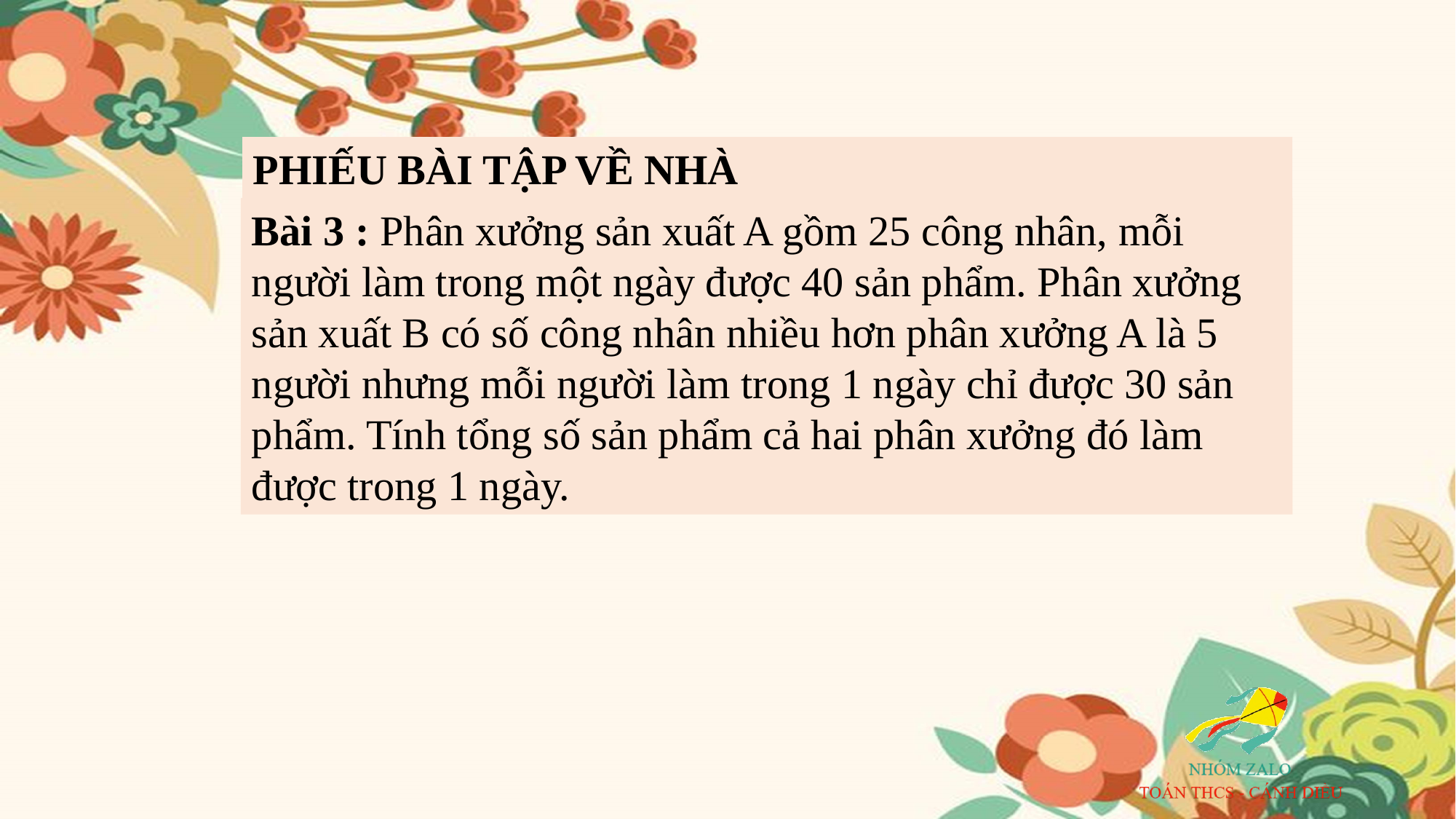

PHIẾU BÀI TẬP VỀ NHÀ
Bài 3 : Phân xưởng sản xuất A gồm 25 công nhân, mỗi người làm trong một ngày được 40 sản phẩm. Phân xưởng sản xuất B có số công nhân nhiều hơn phân xưởng A là 5 người nhưng mỗi người làm trong 1 ngày chỉ được 30 sản phẩm. Tính tổng số sản phẩm cả hai phân xưởng đó làm được trong 1 ngày.